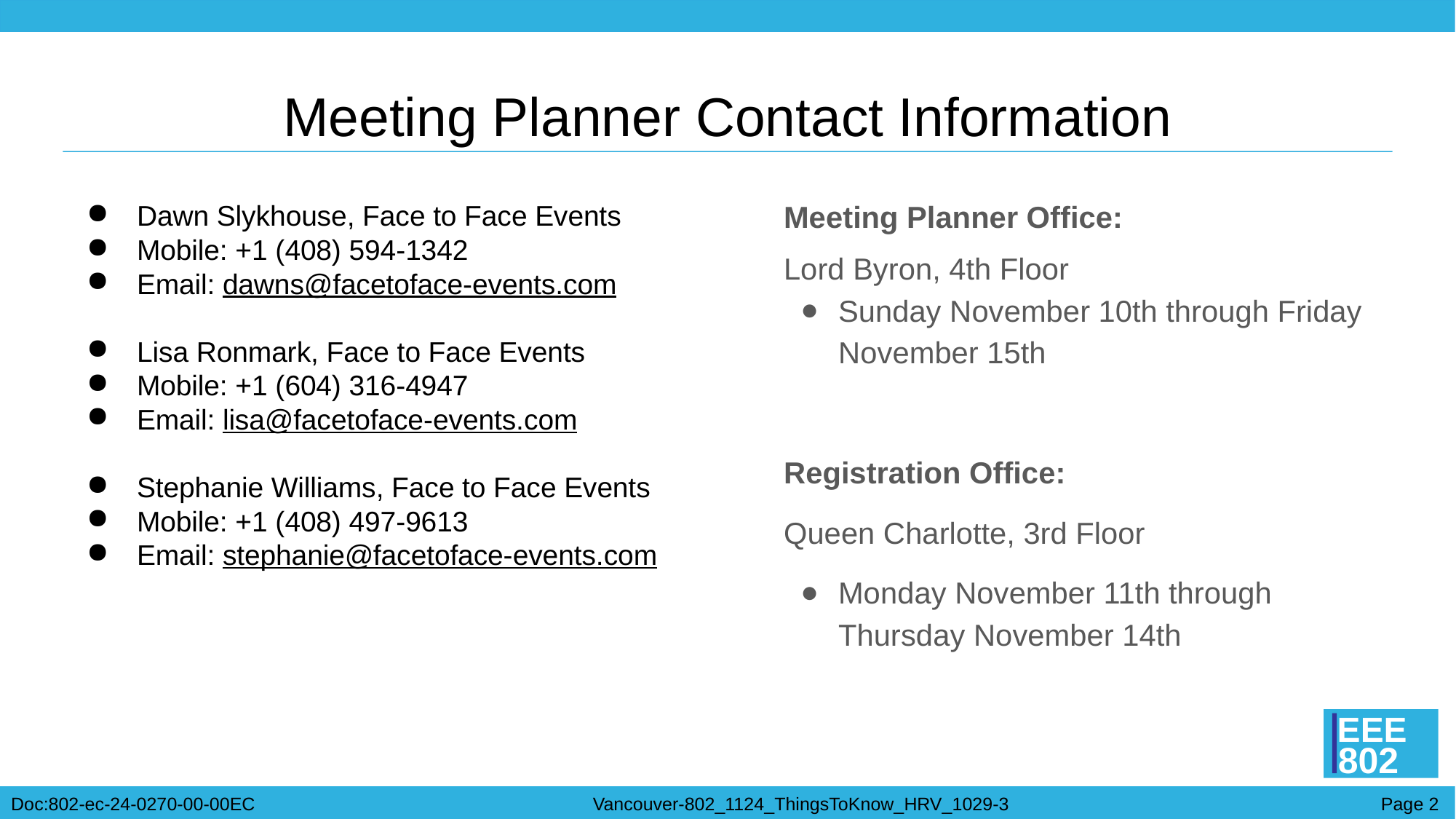

# Meeting Planner Contact Information
Dawn Slykhouse, Face to Face Events
Mobile: +1 (408) 594-1342
Email: dawns@facetoface-events.com

Lisa Ronmark, Face to Face Events
Mobile: +1 (604) 316-4947
Email: lisa@facetoface-events.com

Stephanie Williams, Face to Face Events
Mobile: +1 (408) 497-9613
Email: stephanie@facetoface-events.com

Meeting Planner Office:
Lord Byron, 4th Floor
Sunday November 10th through Friday November 15th

Registration Office:
Queen Charlotte, 3rd Floor
Monday November 11th through Thursday November 14th